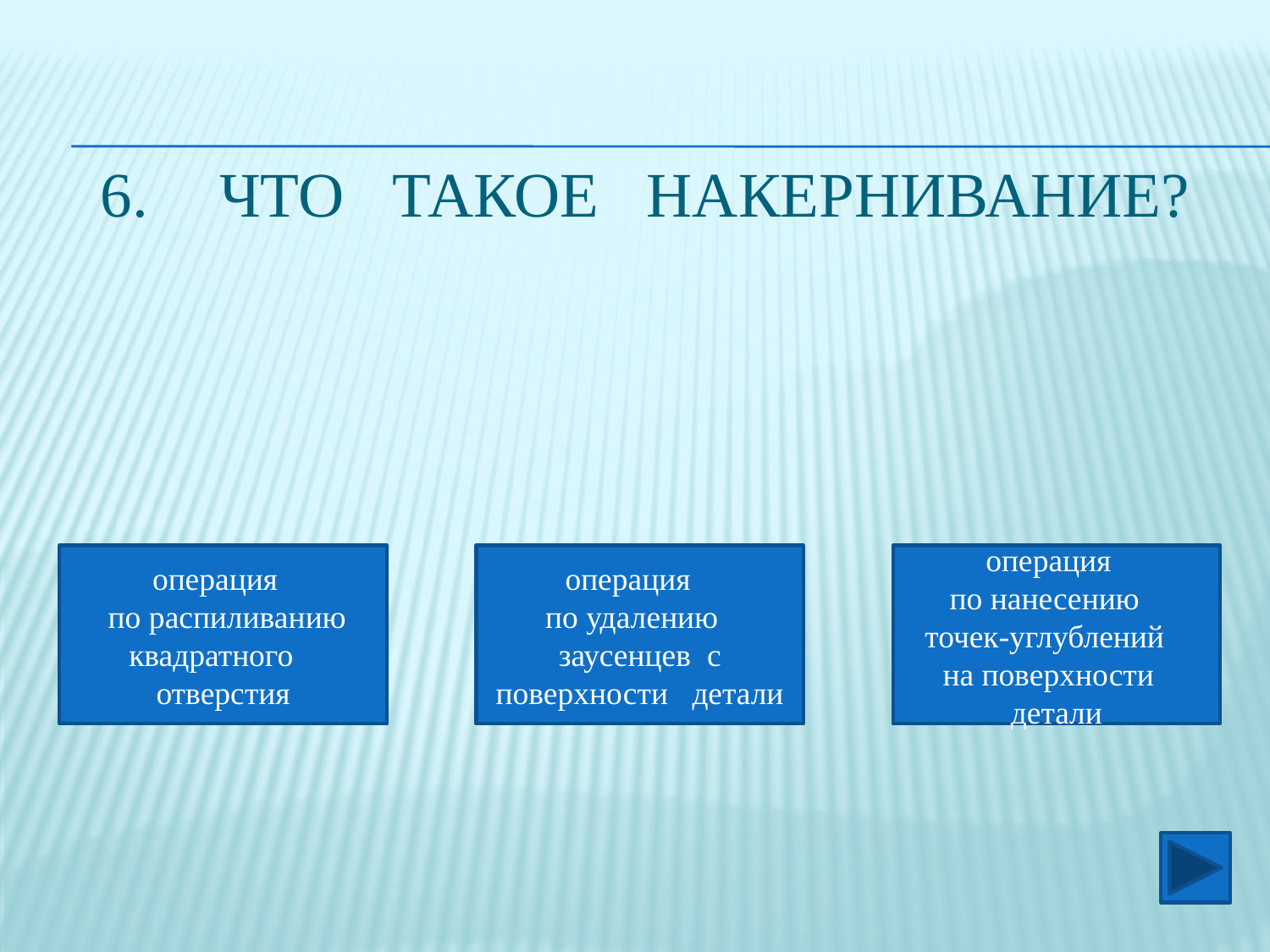

# Что   такое   накернивание?

операция
 по распиливанию квадратного
отверстия
операция
по удалению
заусенцев  с поверхности   детали
операция
по нанесению
точек-углублений
на поверхности   детали